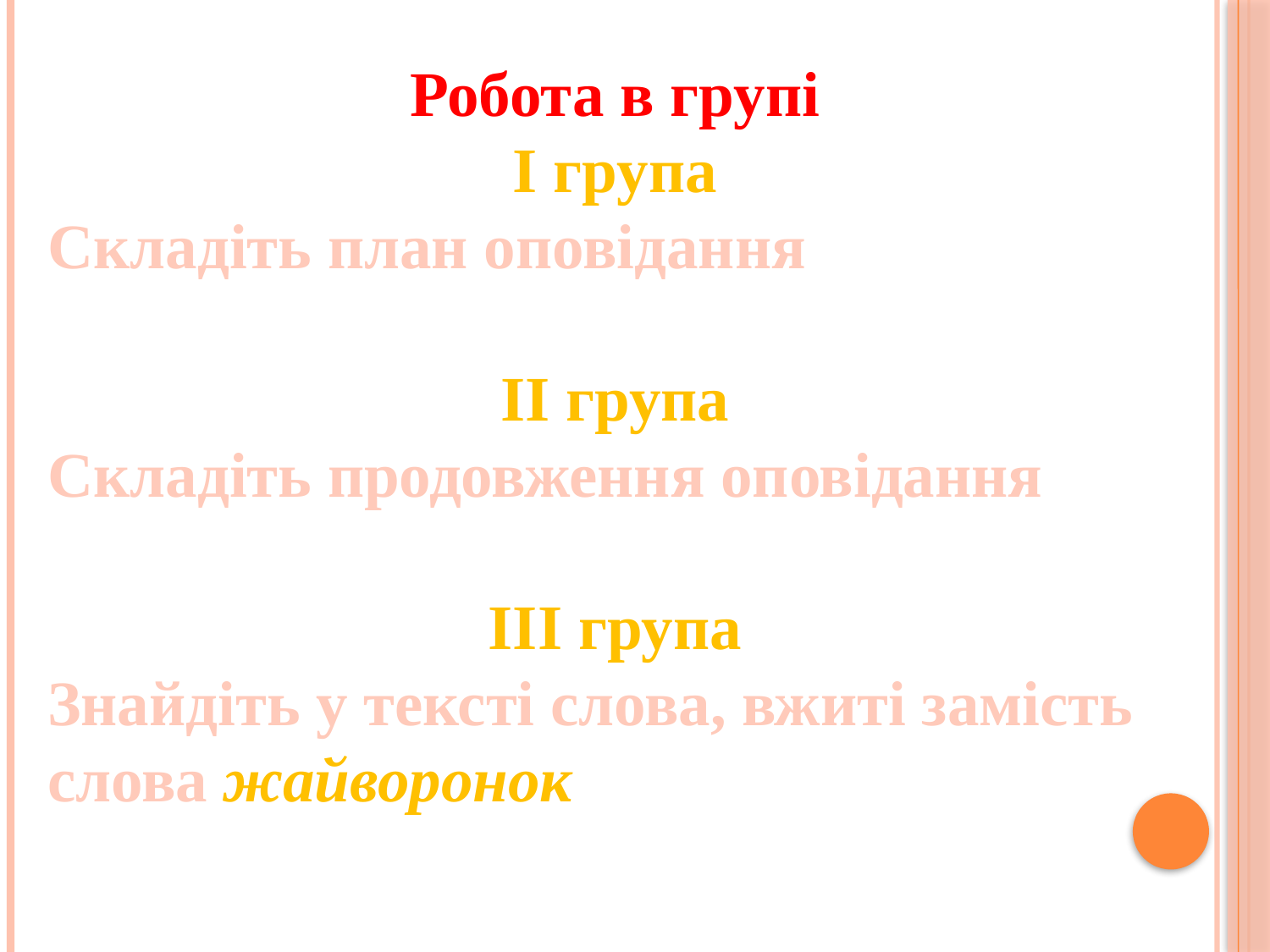

Робота в групі
І група
Складіть план оповідання

ІІ група
Складіть продовження оповідання

ІІІ група
Знайдіть у тексті слова, вжиті замість слова жайворонок